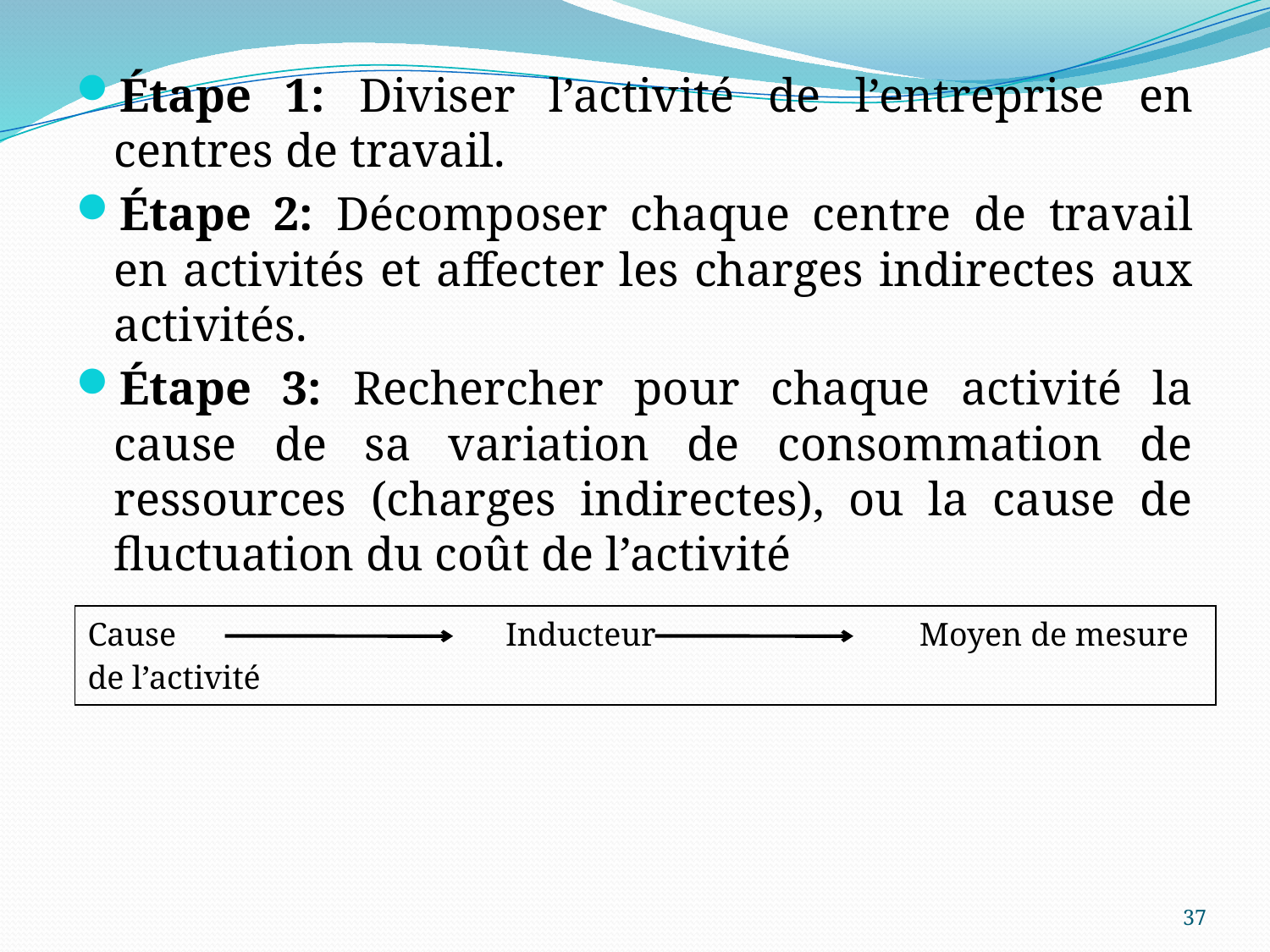

Étape 1: Diviser l’activité de l’entreprise en centres de travail.
Étape 2: Décomposer chaque centre de travail en activités et affecter les charges indirectes aux activités.
Étape 3: Rechercher pour chaque activité la cause de sa variation de consommation de ressources (charges indirectes), ou la cause de fluctuation du coût de l’activité

| Cause Inducteur Moyen de mesure de l’activité |
| --- |
37